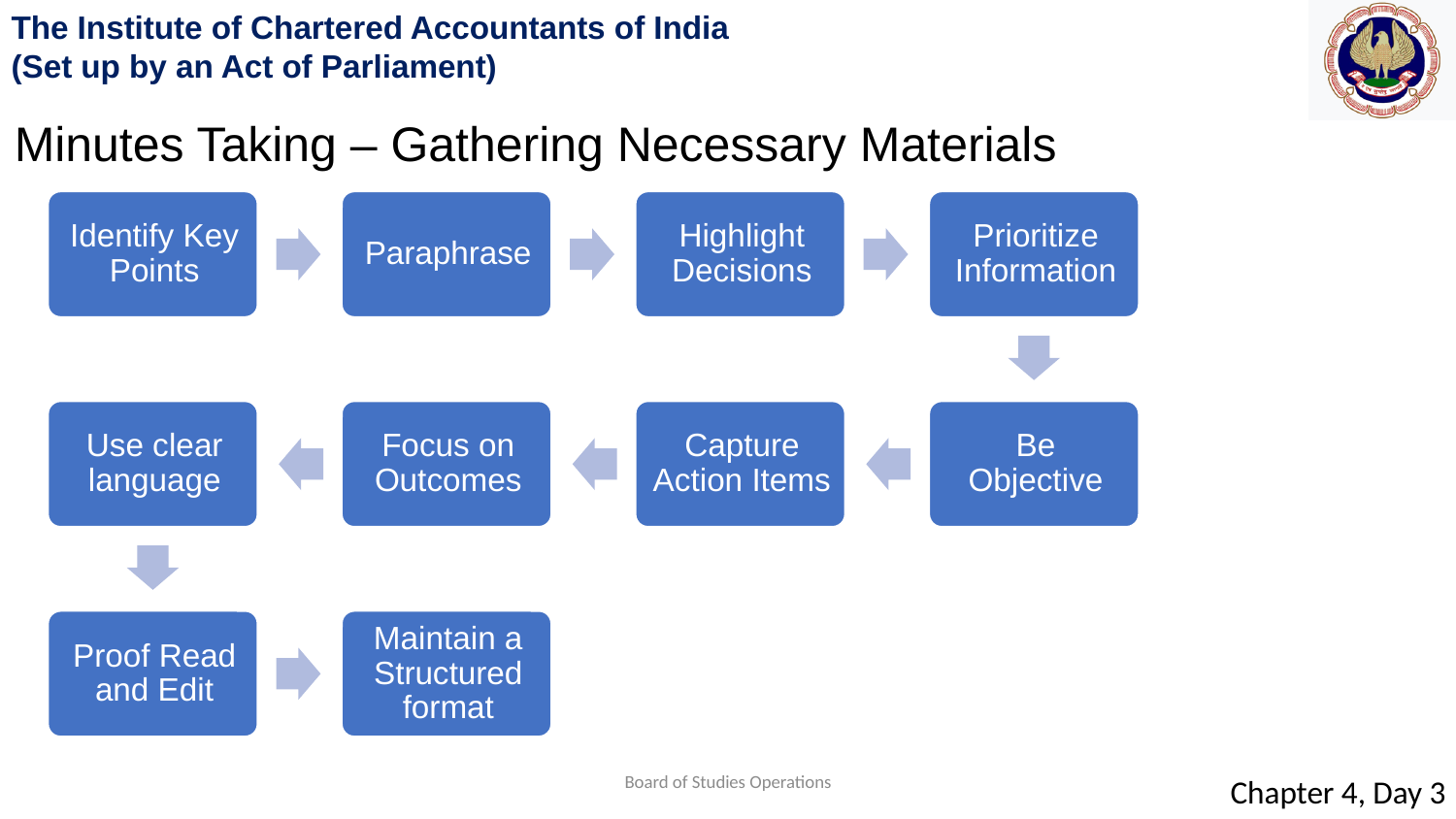

Minutes Taking – Gathering Necessary Materials
Identify Key Points

Paraphrase

Highlight Decisions

Prioritize Information

Be Objective

Capture Action Items

Focus on Outcomes

Use clear language

Proof Read and Edit

Maintain a Structured format
Board of Studies Operations